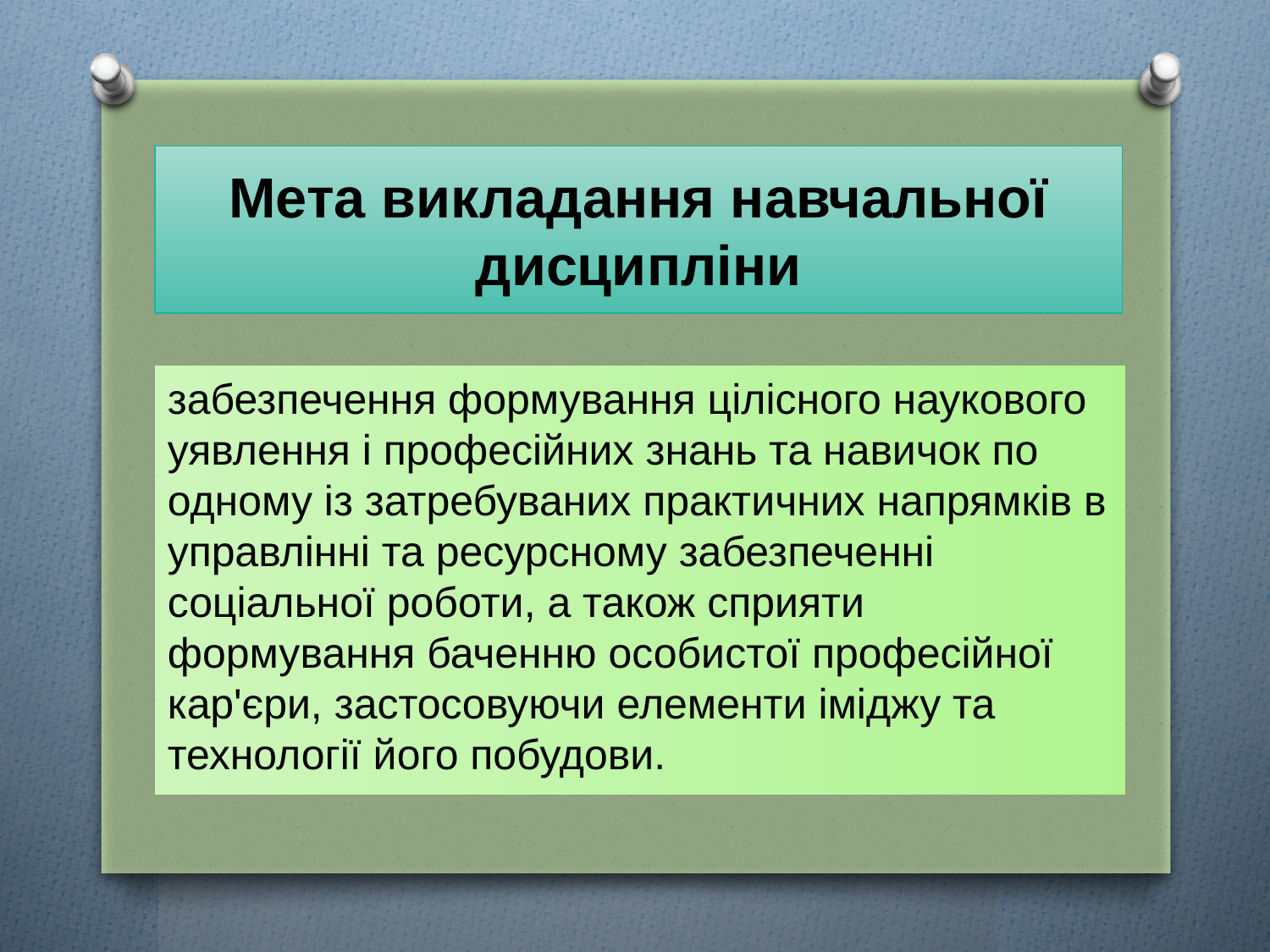

# Мета викладання навчальної дисципліни
забезпечення формування цілісного наукового уявлення і професійних знань та навичок по одному із затребуваних практичних напрямків в управлінні та ресурсному забезпеченні соціальної роботи, а також сприяти формування баченню особистої професійної кар'єри, застосовуючи елементи іміджу та технології його побудови.